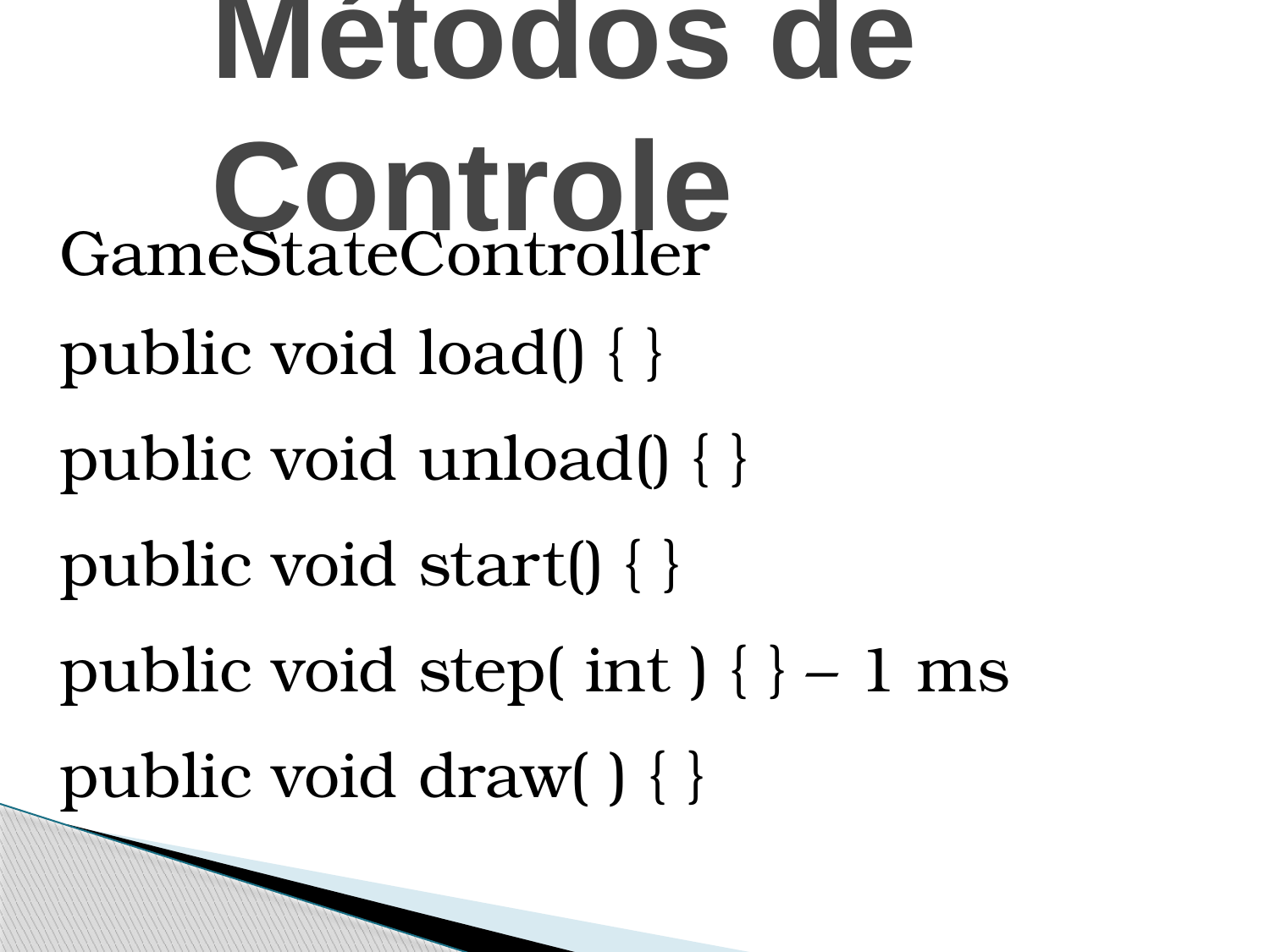

# Métodos de Controle
GameStateController

public void load() { }

public void unload() { }

public void start() { }

public void step( int ) { } – 1 ms

public void draw( ) { }